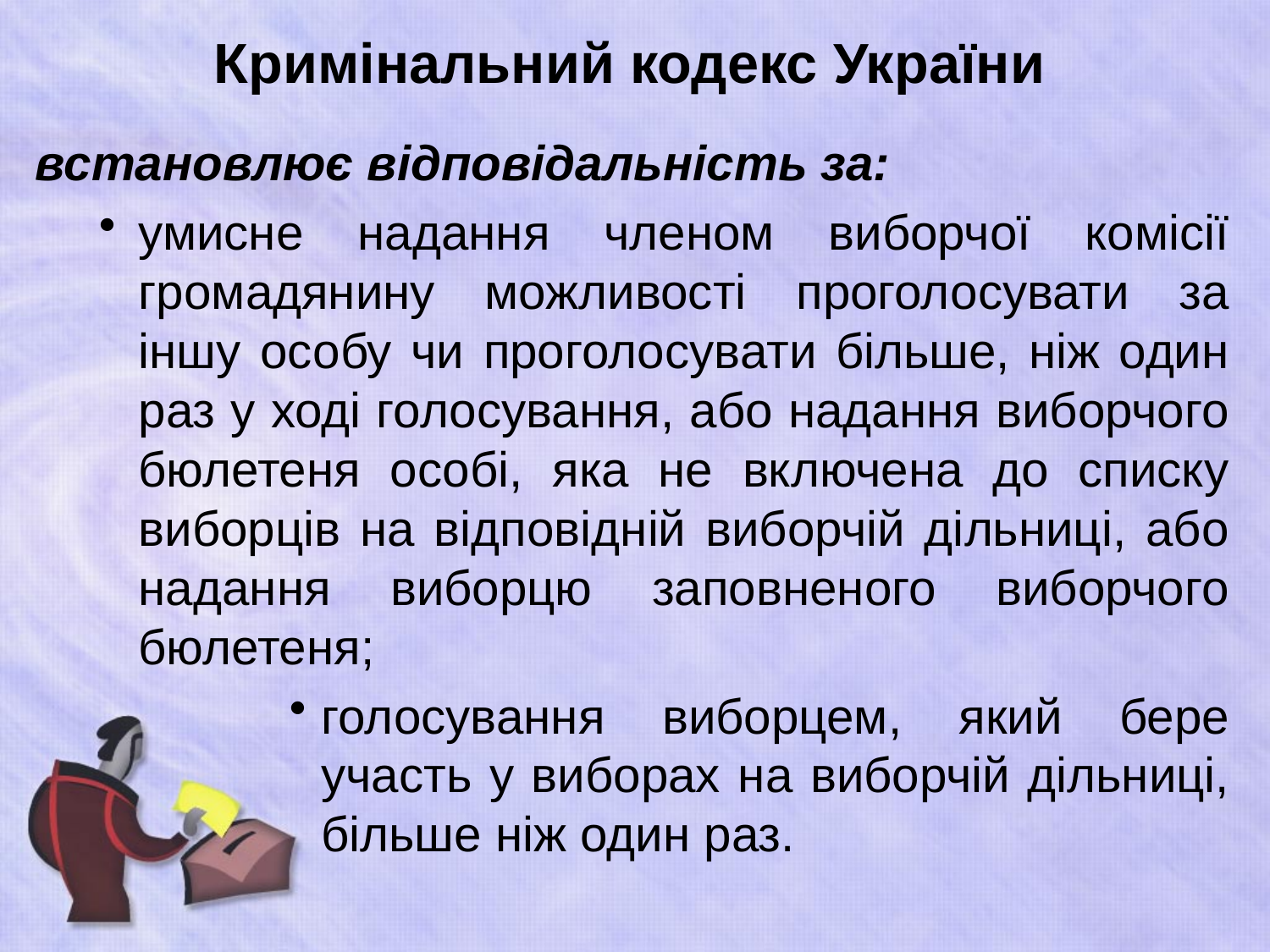

# Кримінальний кодекс України
встановлює відповідальність за:
умисне надання членом виборчої комісії громадянину можливості проголосувати за іншу особу чи проголосувати більше, ніж один раз у ході голосування, або надання виборчого бюлетеня особі, яка не включена до списку виборців на відповідній виборчій дільниці, або надання виборцю заповненого виборчого бюлетеня;
голосування виборцем, який бере участь у виборах на виборчій дільниці, більше ніж один раз.